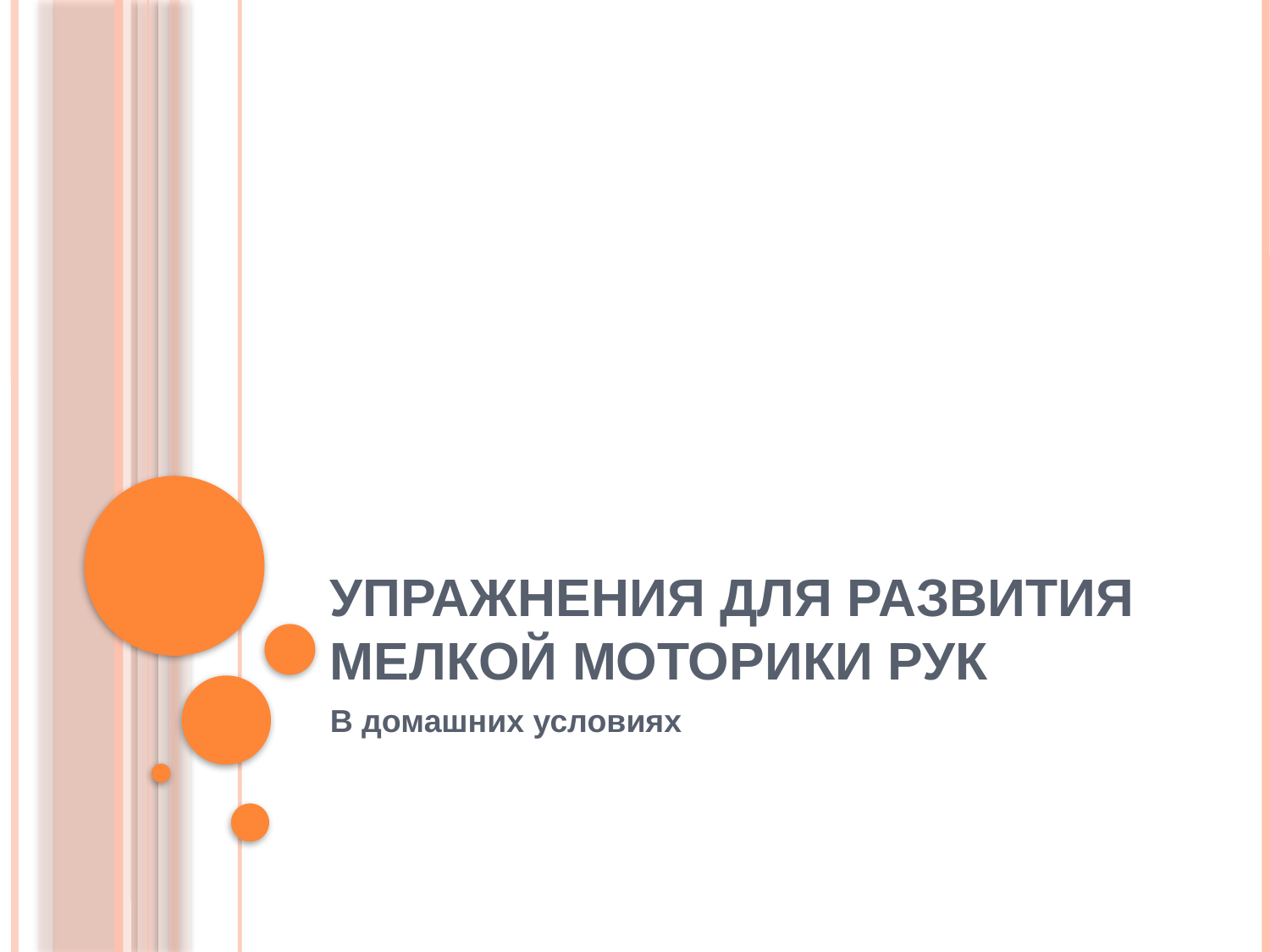

# Упражнения для развития мелкой моторики рук
В домашних условиях